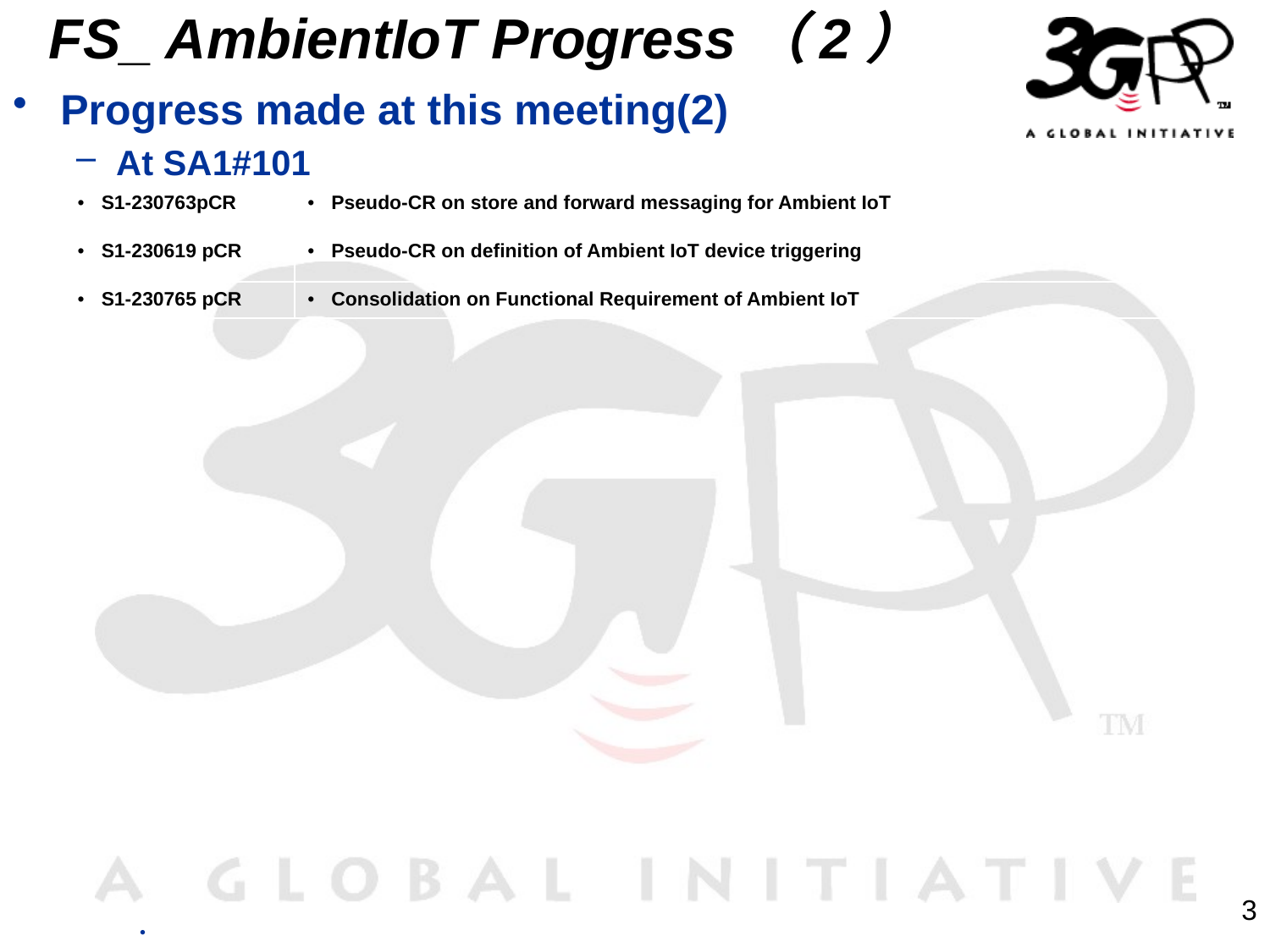

# FS_ AmbientIoT Progress（2）
Progress made at this meeting(2)
At SA1#101

| S1-230763pCR | Pseudo-CR on store and forward messaging for Ambient IoT |
| --- | --- |
| S1-230619 pCR | Pseudo-CR on definition of Ambient IoT device triggering |
| S1-230765 pCR | Consolidation on Functional Requirement of Ambient IoT |
3